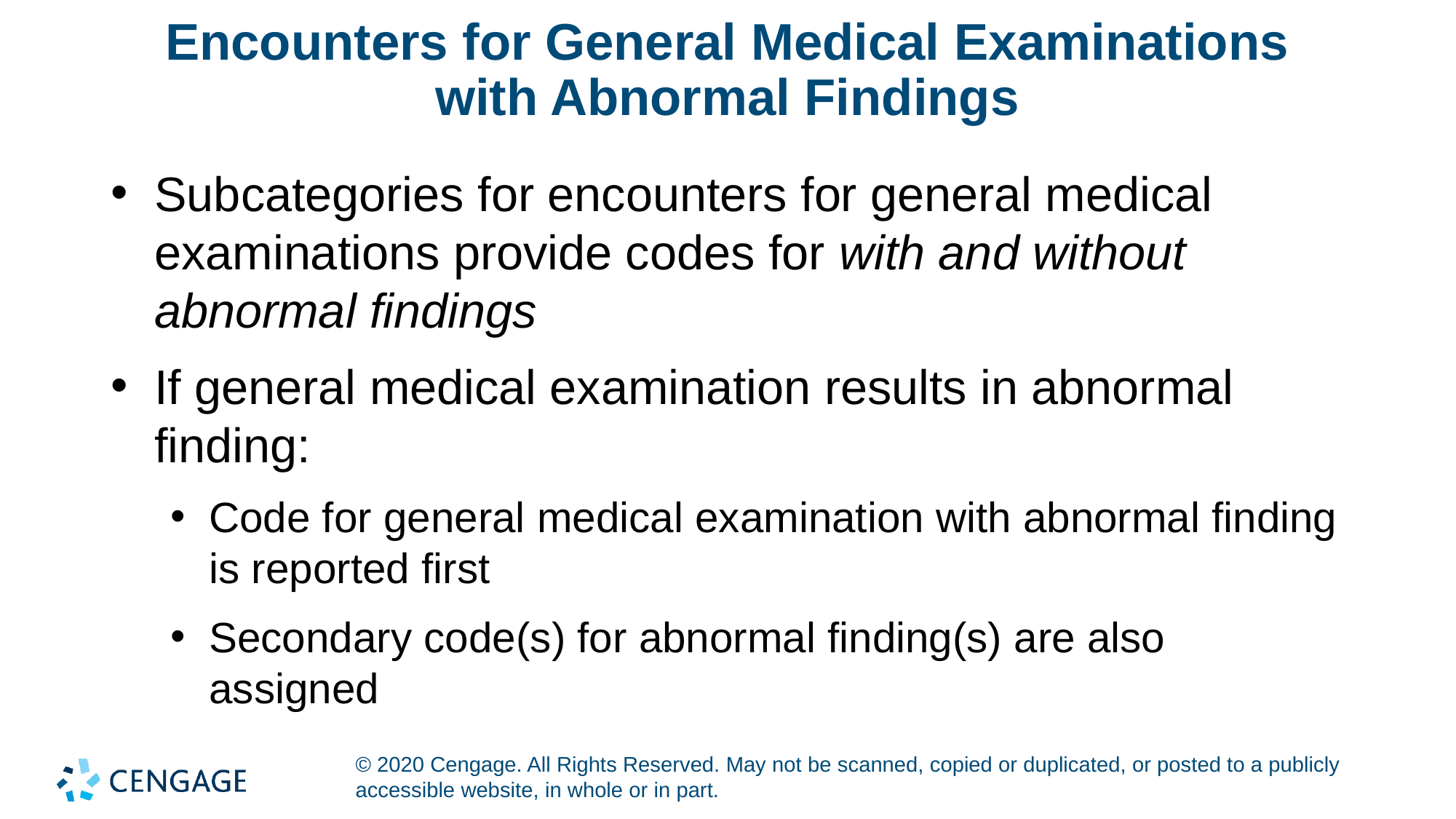

# Encounters for General Medical Examinations with Abnormal Findings
Subcategories for encounters for general medical examinations provide codes for with and without abnormal findings
If general medical examination results in abnormal finding:
Code for general medical examination with abnormal finding is reported first
Secondary code(s) for abnormal finding(s) are also assigned